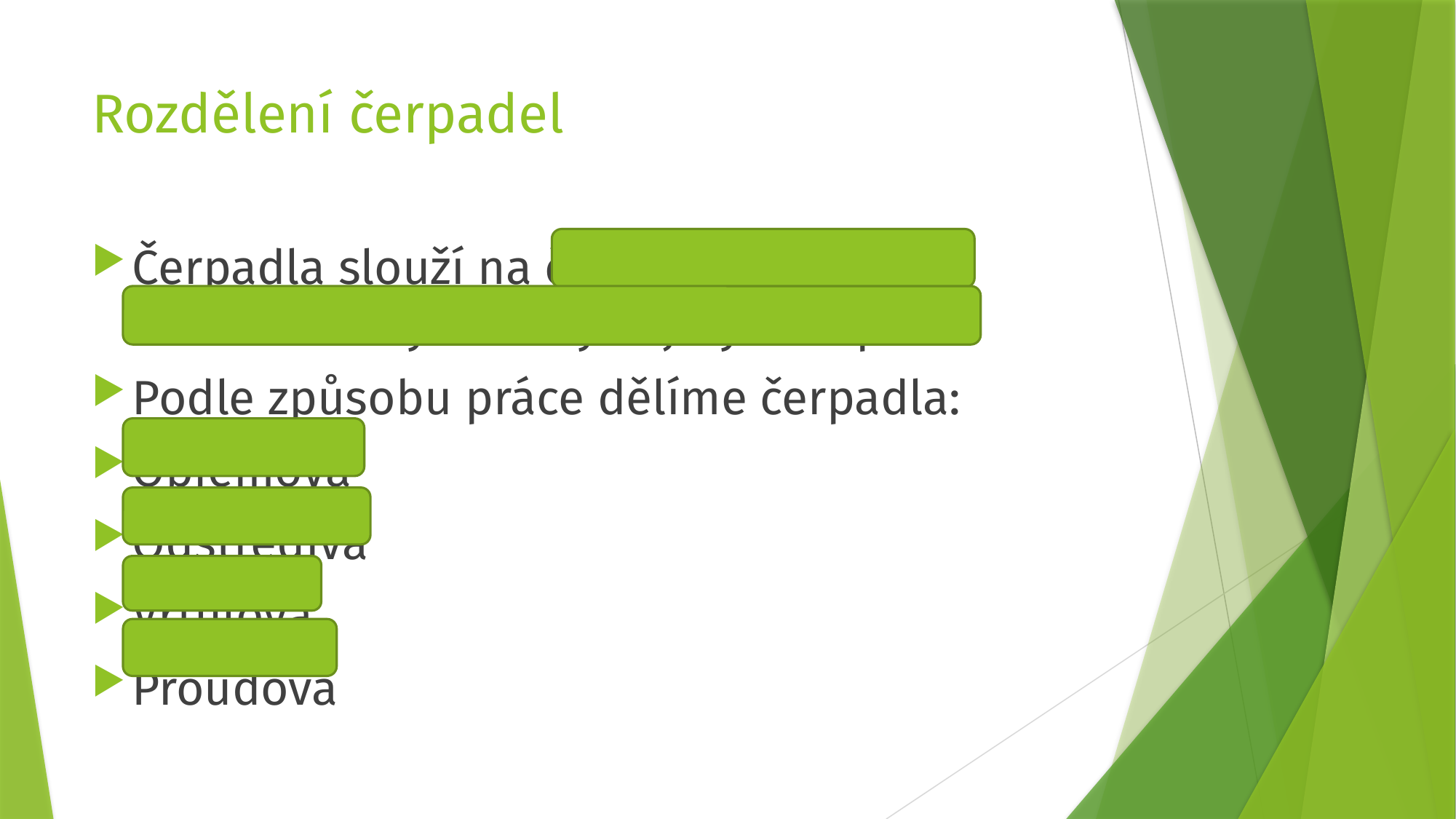

# Rozdělení čerpadel

Čerpadla slouží na čerpání pitné nebo užitkové vody a různých jiných kapalin
Podle způsobu práce dělíme čerpadla:
Objemová
Odstředivá
Vrtulová
Proudová